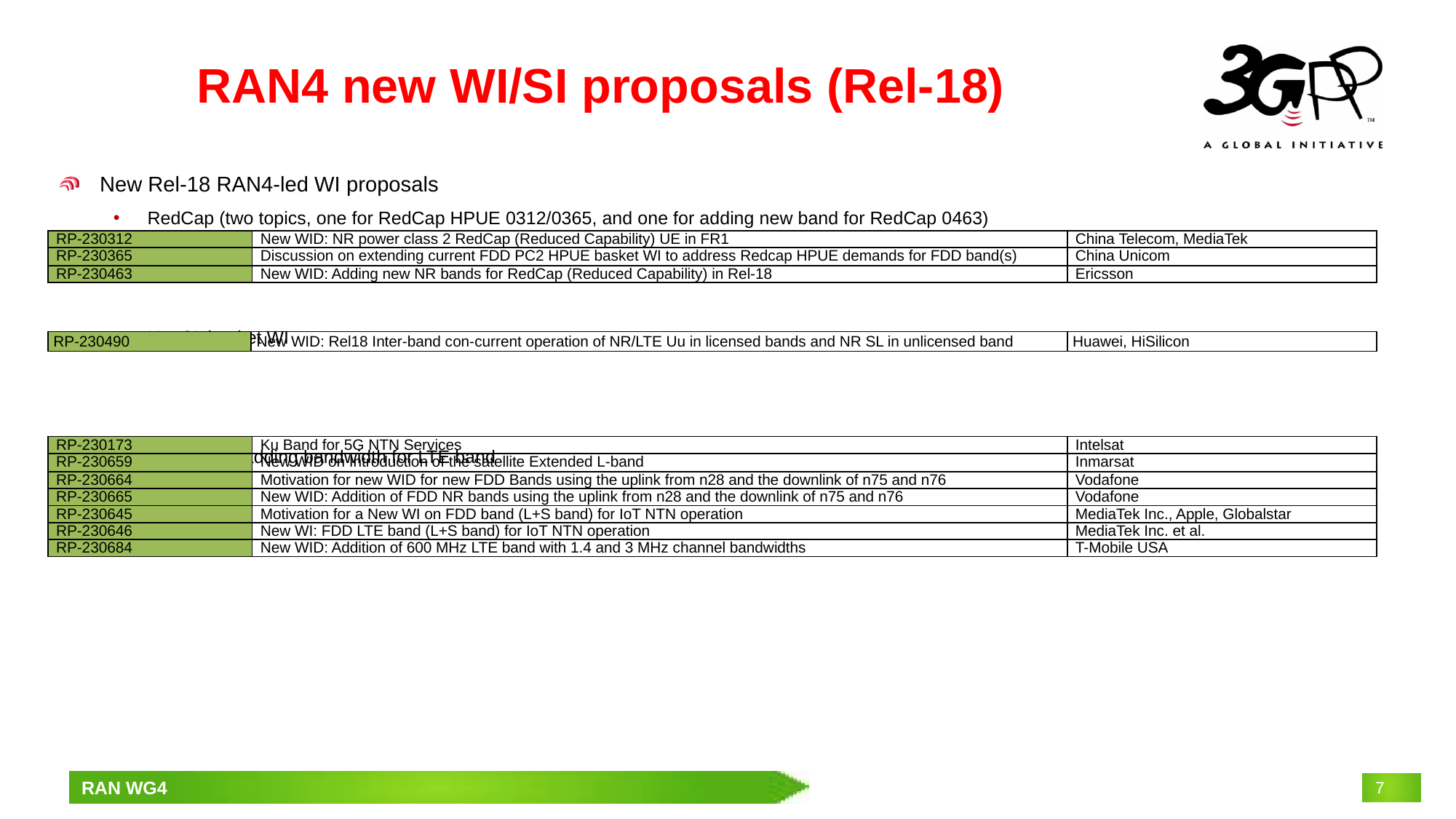

# RAN4 new WI/SI proposals (Rel-18)
New Rel-18 RAN4-led WI proposals
RedCap (two topics, one for RedCap HPUE 0312/0365, and one for adding new band for RedCap 0463)

Uu+SL basket WI

New bands/adding bandwidth for LTE band
| RP-230312 | New WID: NR power class 2 RedCap (Reduced Capability) UE in FR1 | China Telecom, MediaTek |
| --- | --- | --- |
| RP-230365 | Discussion on extending current FDD PC2 HPUE basket WI to address Redcap HPUE demands for FDD band(s) | China Unicom |
| RP-230463 | New WID: Adding new NR bands for RedCap (Reduced Capability) in Rel-18 | Ericsson |
| RP-230490 | New WID: Rel­18 Inter-band con-current operation of NR/LTE Uu in licensed bands and NR SL in unlicensed band | Huawei, HiSilicon |
| --- | --- | --- |
| RP-230173 | Ku Band for 5G NTN Services | Intelsat |
| --- | --- | --- |
| RP-230659 | New WID on Introduction of the satellite Extended L-band | Inmarsat |
| RP-230664 | Motivation for new WID for new FDD Bands using the uplink from n28 and the downlink of n75 and n76 | Vodafone |
| RP-230665 | New WID: Addition of FDD NR bands using the uplink from n28 and the downlink of n75 and n76 | Vodafone |
| RP-230645 | Motivation for a New WI on FDD band (L+S band) for IoT NTN operation | MediaTek Inc., Apple, Globalstar |
| RP-230646 | New WI: FDD LTE band (L+S band) for IoT NTN operation | MediaTek Inc. et al. |
| RP-230684 | New WID: Addition of 600 MHz LTE band with 1.4 and 3 MHz channel bandwidths | T-Mobile USA |